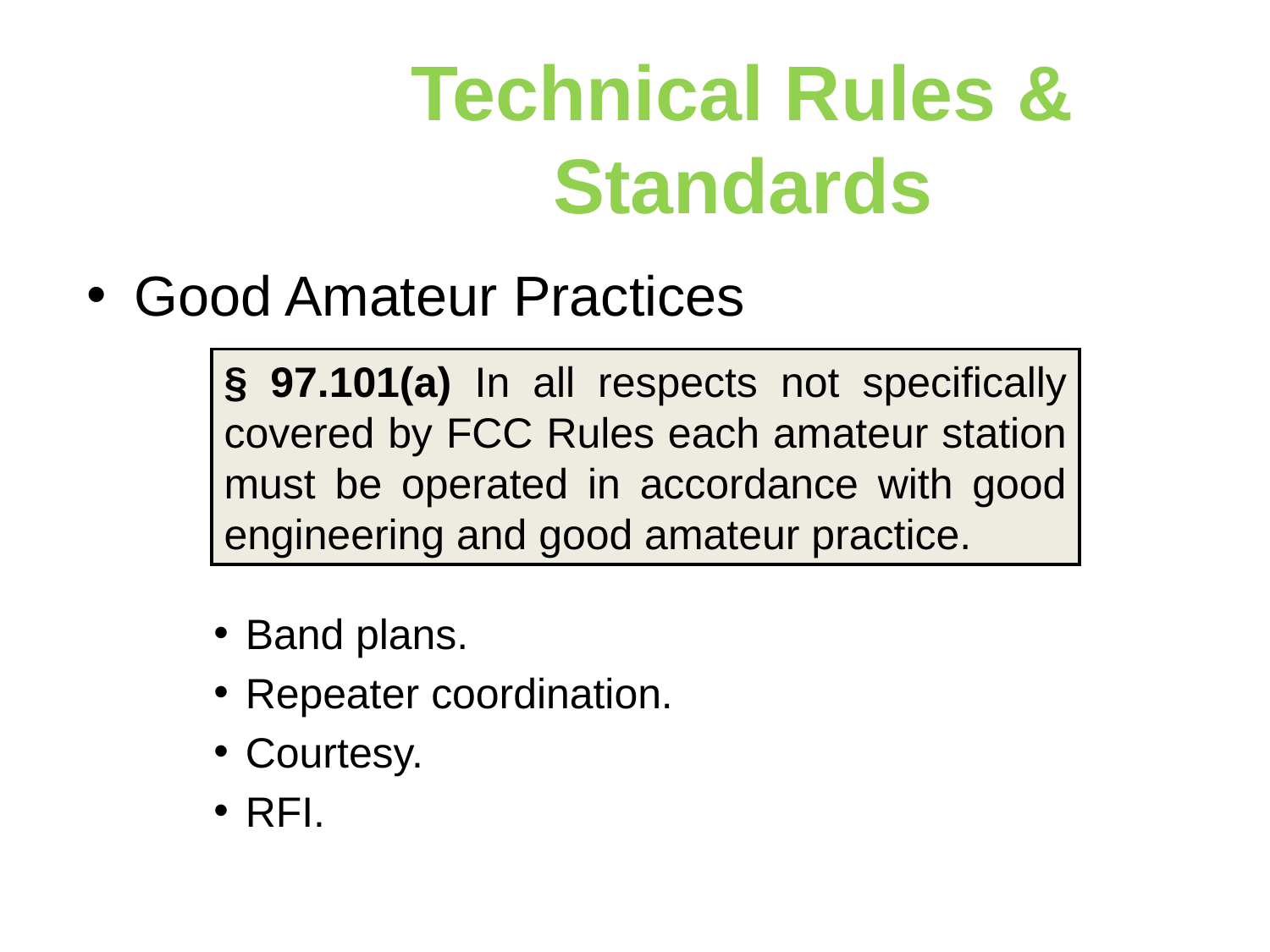

Technical Rules & Standards
Good Amateur Practices

Band plans.
Repeater coordination.
Courtesy.
RFI.

§ 97.101(a) In all respects not specifically covered by FCC Rules each amateur station must be operated in accordance with good engineering and good amateur practice.